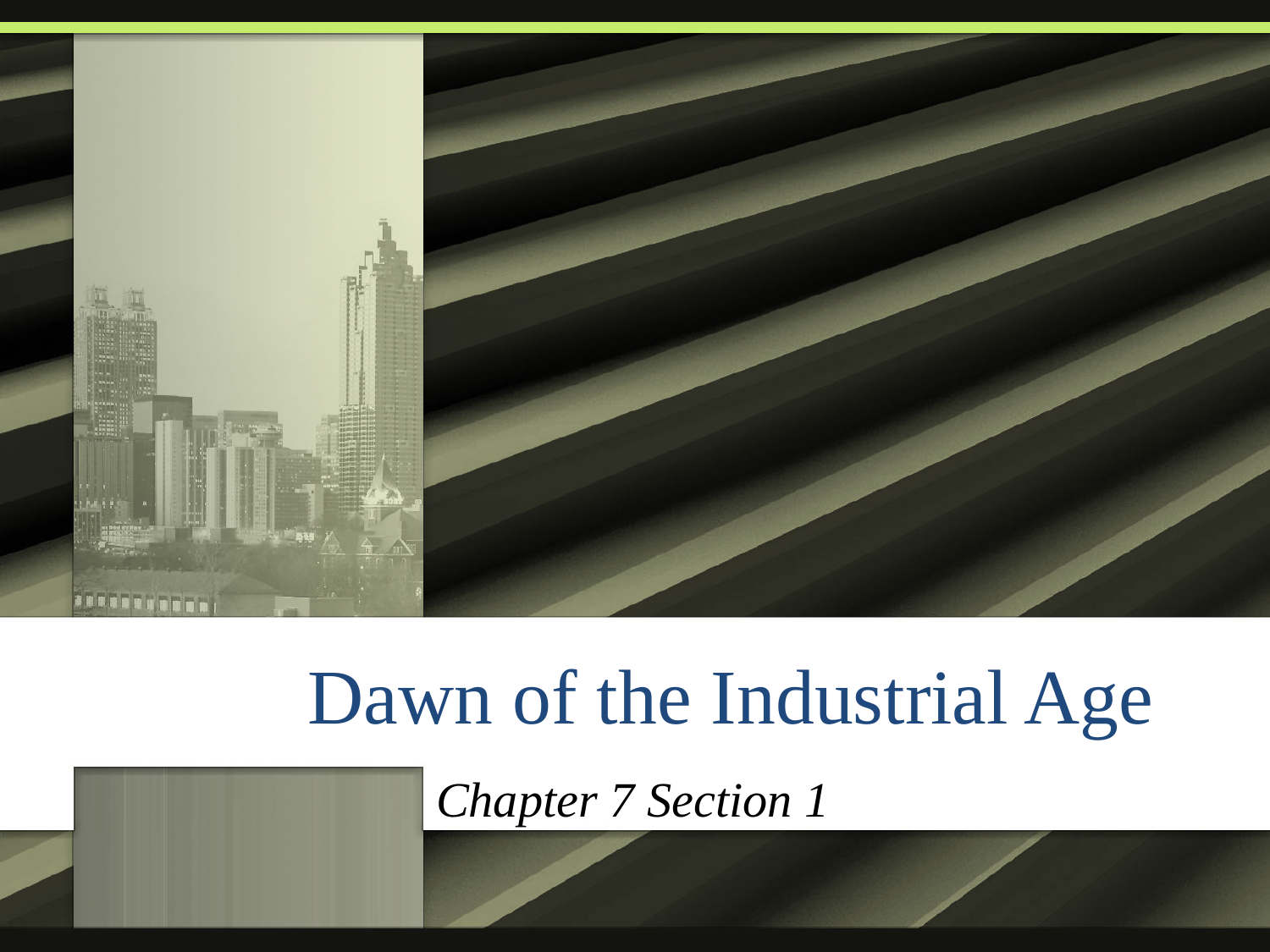

# Dawn of the Industrial Age
Chapter 7 Section 1